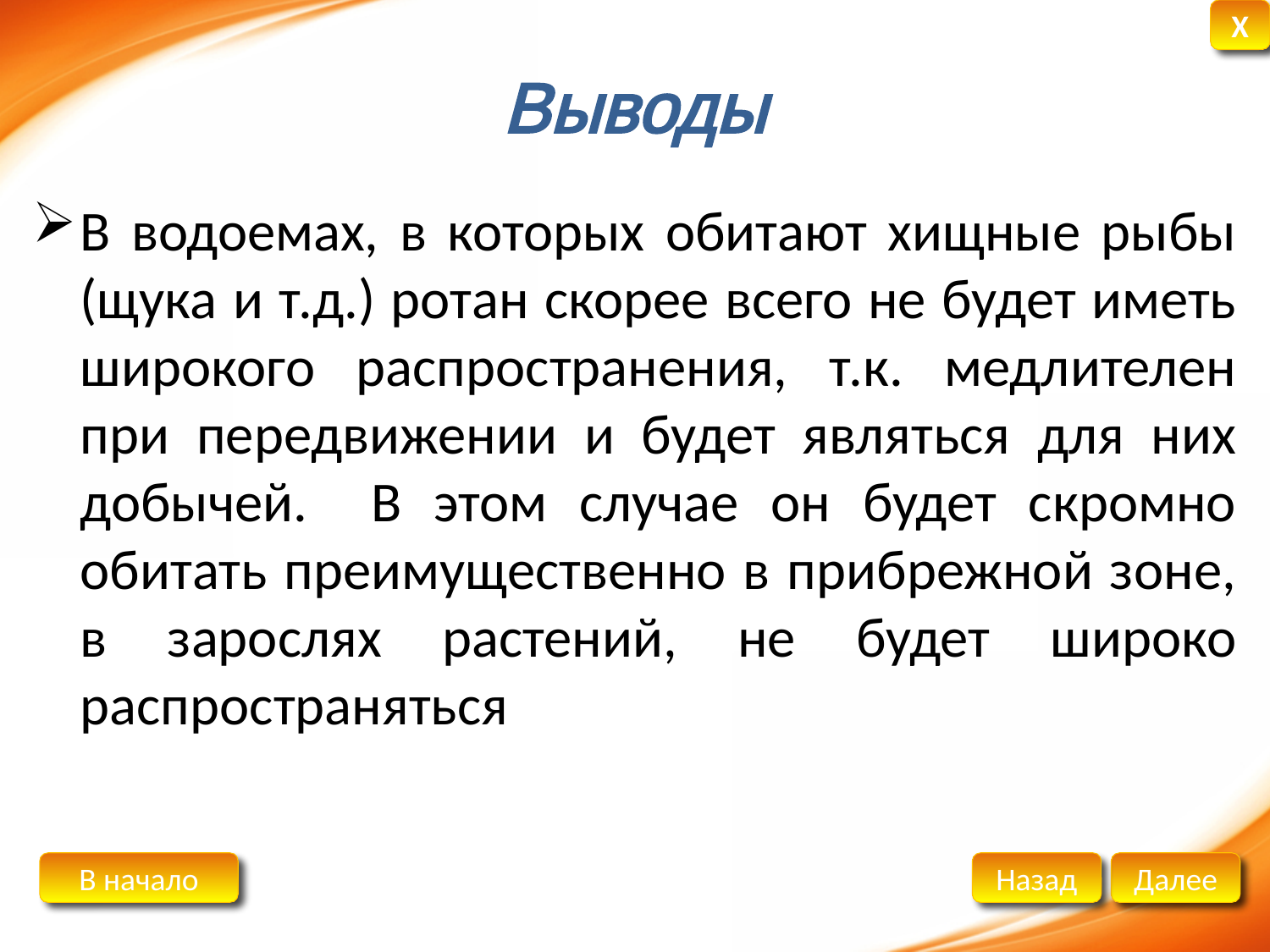

# Выводы
В водоемах, в которых обитают хищные рыбы (щука и т.д.) ротан скорее всего не будет иметь широкого распространения, т.к. медлителен при передвижении и будет являться для них добычей.  В этом случае он будет скромно обитать преимущественно в прибрежной зоне, в зарослях растений, не будет широко распространяться